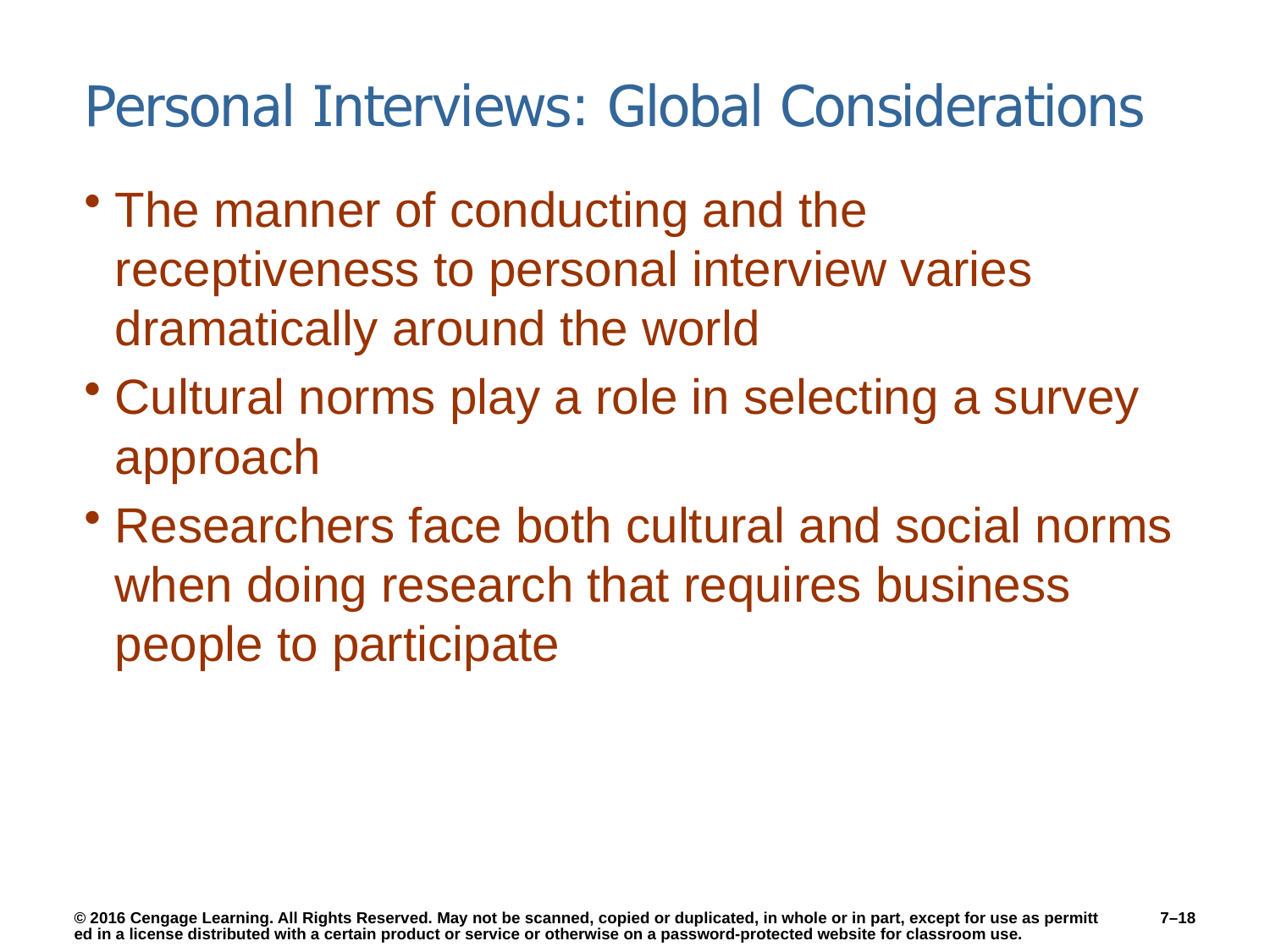

# Personal Interviews: Global Considerations
The manner of conducting and the receptiveness to personal interview varies dramatically around the world
Cultural norms play a role in selecting a survey approach
Researchers face both cultural and social norms when doing research that requires business people to participate

7–18
© 2016 Cengage Learning. All Rights Reserved. May not be scanned, copied or duplicated, in whole or in part, except for use as permitted in a license distributed with a certain product or service or otherwise on a password-protected website for classroom use.